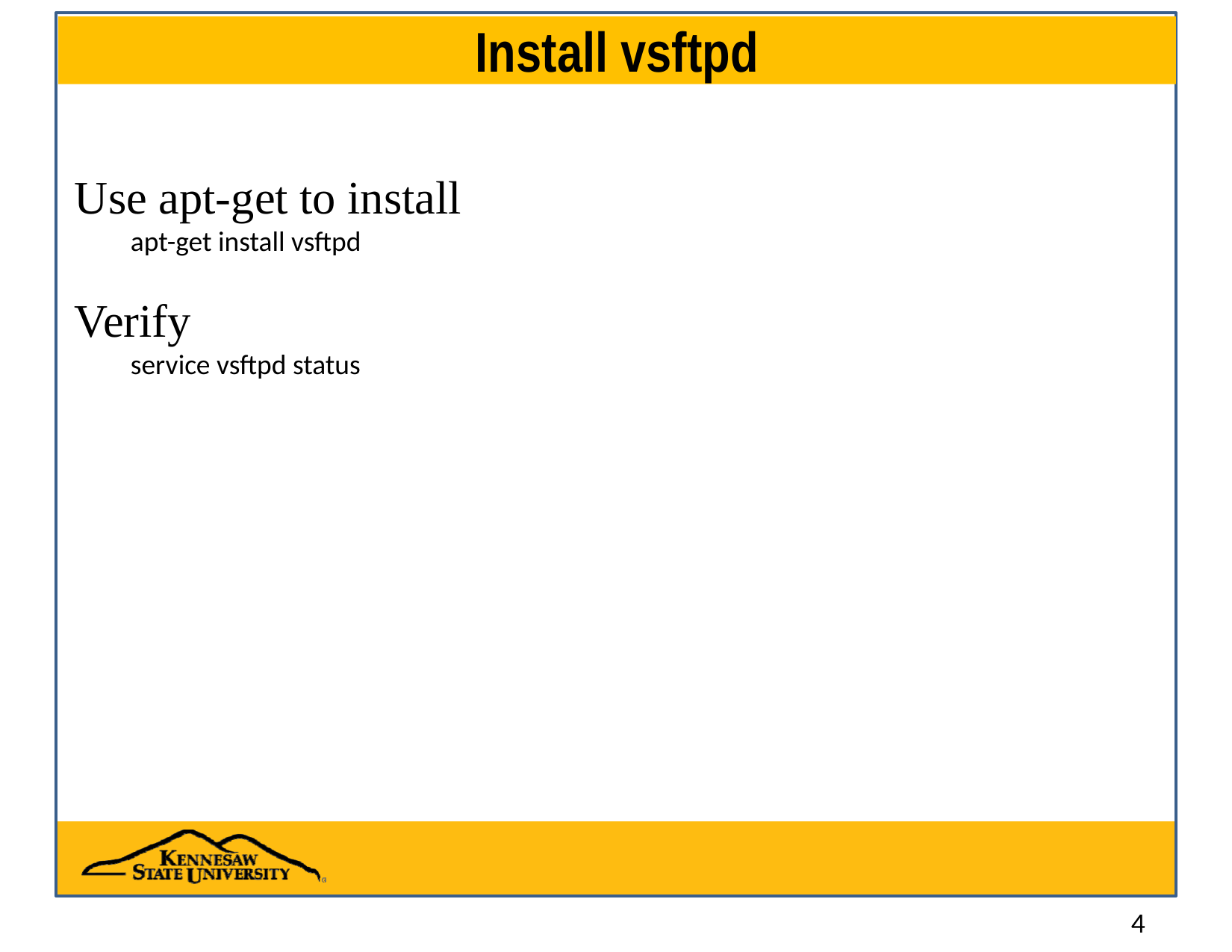

# Install vsftpd
Use apt-get to install
apt-get install vsftpd

Verify
service vsftpd status